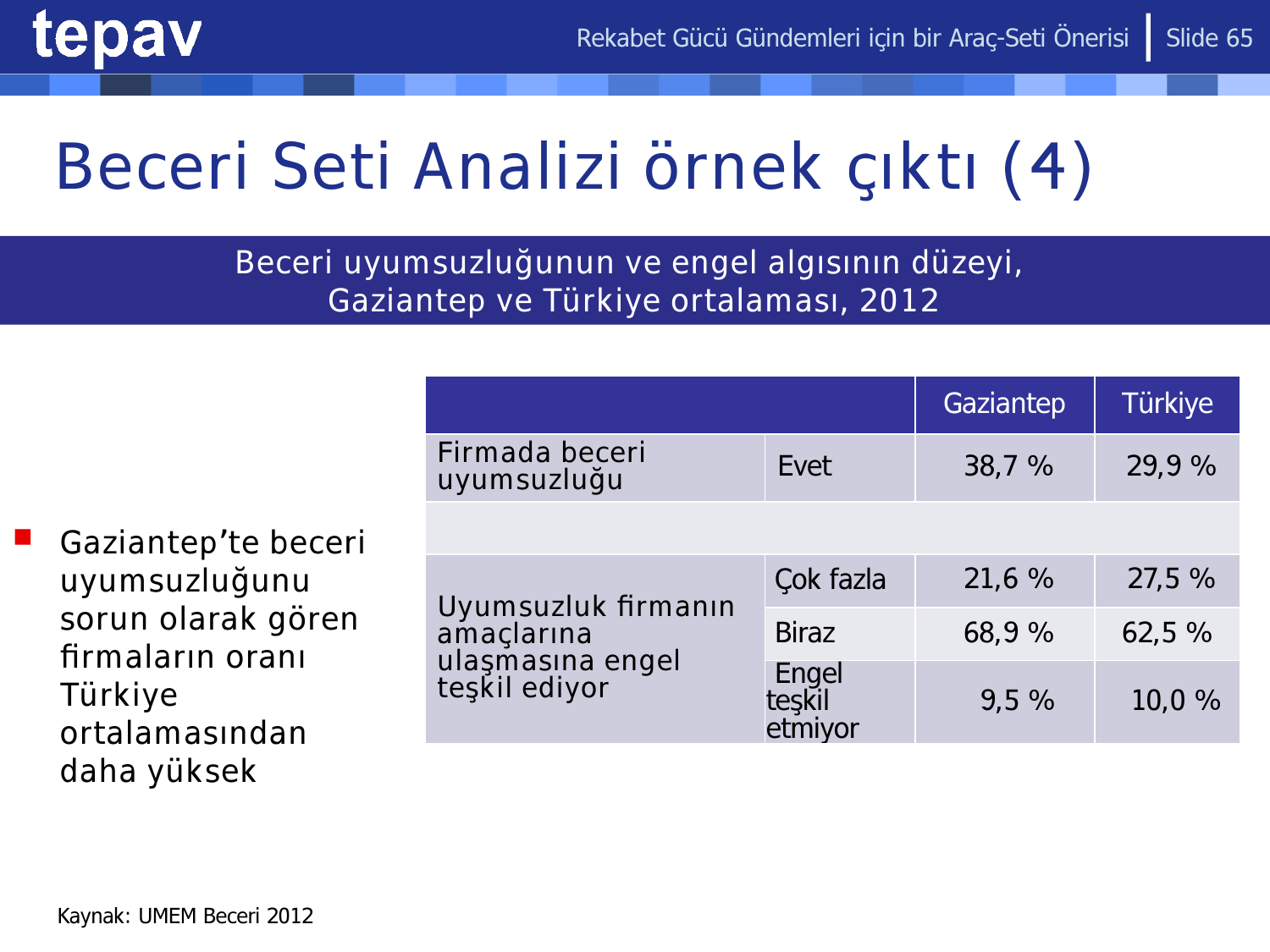

Rekabet Gücü Gündemleri için bir Araç-Seti Önerisi
Slide 65
# Beceri Seti Analizi örnek çıktı (4)
Beceri uyumsuzluğunun ve engel algısının düzeyi,
Gaziantep ve Türkiye ortalaması, 2012

Gaziantep’te beceri uyumsuzluğunu sorun olarak gören firmaların oranı Türkiye ortalamasından daha yüksek
|  |  | Gaziantep | Türkiye |
| --- | --- | --- | --- |
| Firmada beceri uyumsuzluğu | Evet | 38,7 % | 29,9 % |
|  |  |  |  |
| Uyumsuzluk firmanın amaçlarına ulaşmasına engel teşkil ediyor | Çok fazla | 21,6 % | 27,5 % |
|  | Biraz | 68,9 % | 62,5 % |
|  | Engel teşkil etmiyor | 9,5 % | 10,0 % |
Kaynak: UMEM Beceri 2012